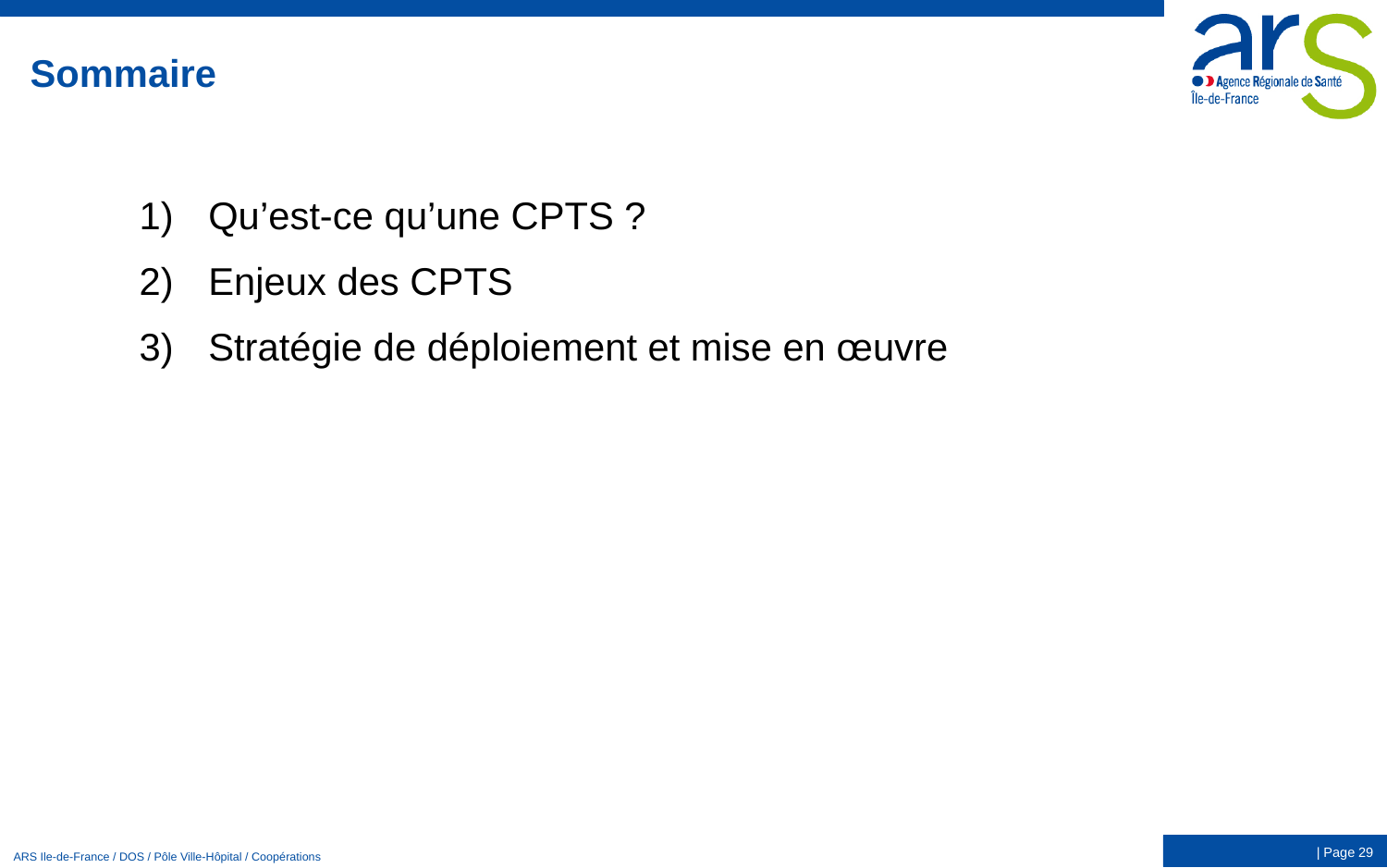

# Sommaire

Qu’est-ce qu’une CPTS ?
Enjeux des CPTS
Stratégie de déploiement et mise en œuvre